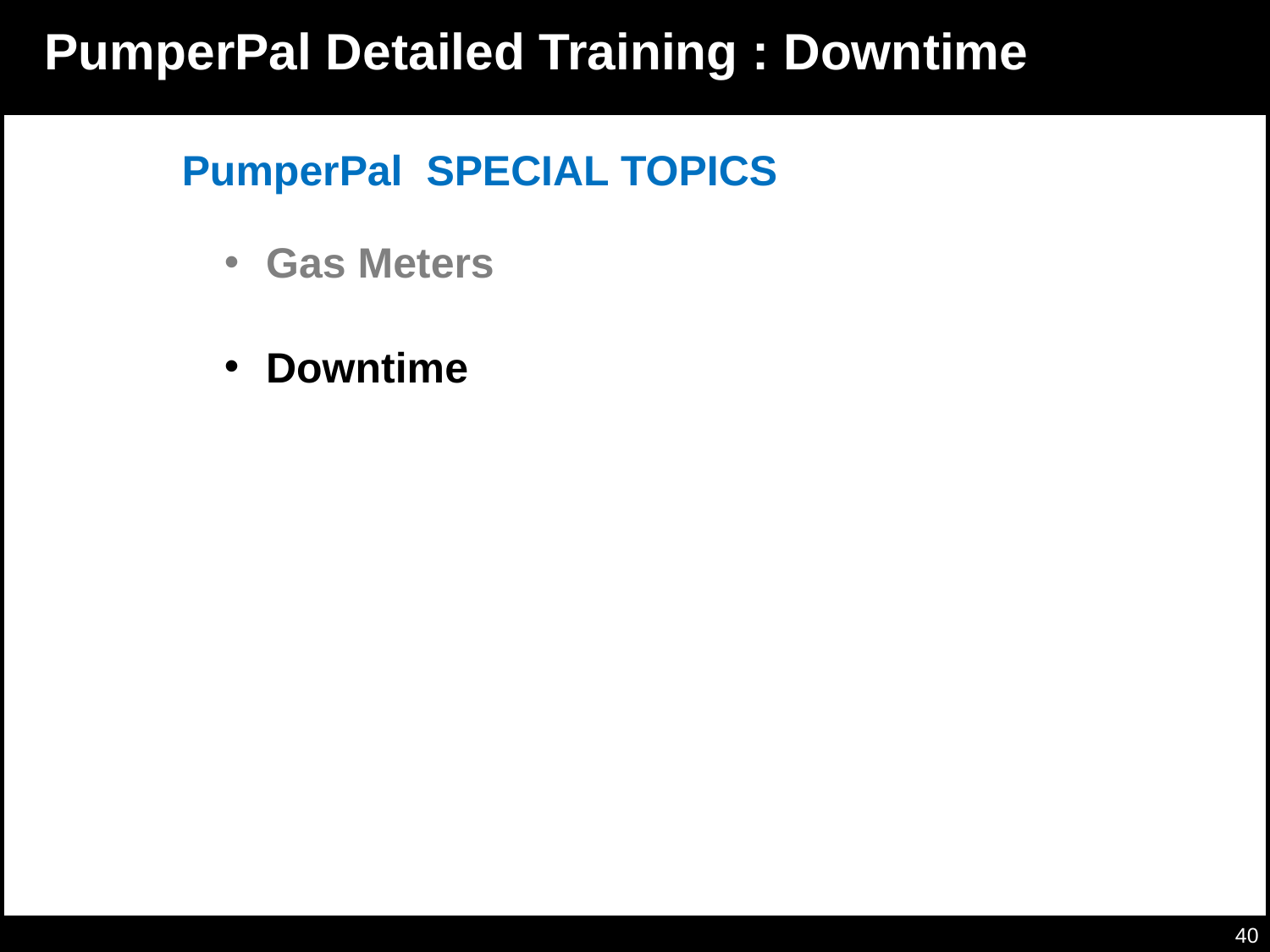

# Downtime
PumperPal Detailed Training : Downtime
PumperPal  SPECIAL TOPICS
 Gas Meters
 Downtime